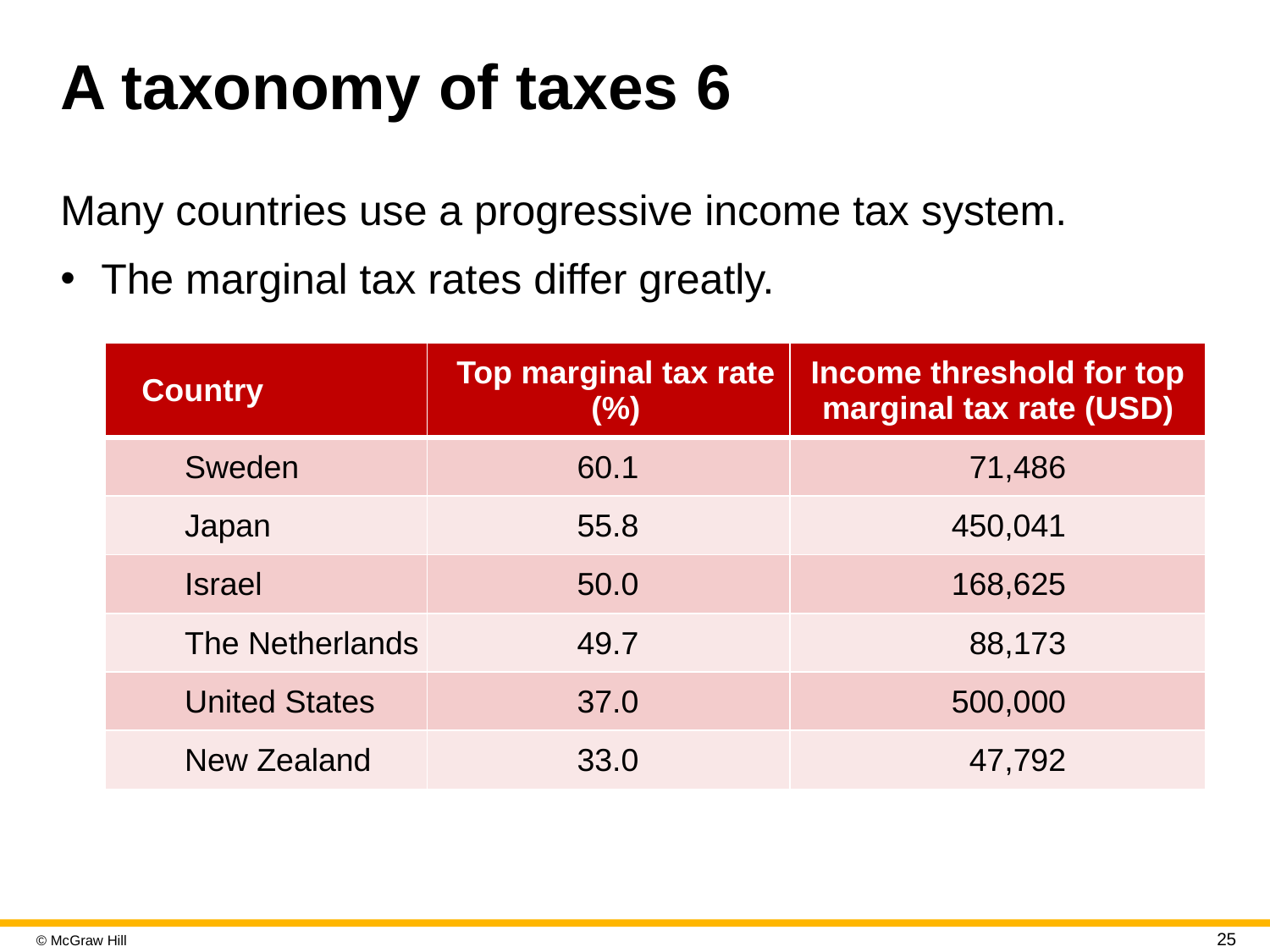

# A taxonomy of taxes 6
Many countries use a progressive income tax system.
The marginal tax rates differ greatly.
| Country | Top marginal tax rate (%) | Income threshold for top marginal tax rate (U S D) |
| --- | --- | --- |
| Sweden | 60.1 | 71,486 |
| Japan | 55.8 | 450,041 |
| Israel | 50.0 | 168,625 |
| The Netherlands | 49.7 | 88,173 |
| United States | 37.0 | 500,000 |
| New Zealand | 33.0 | 47,792 |